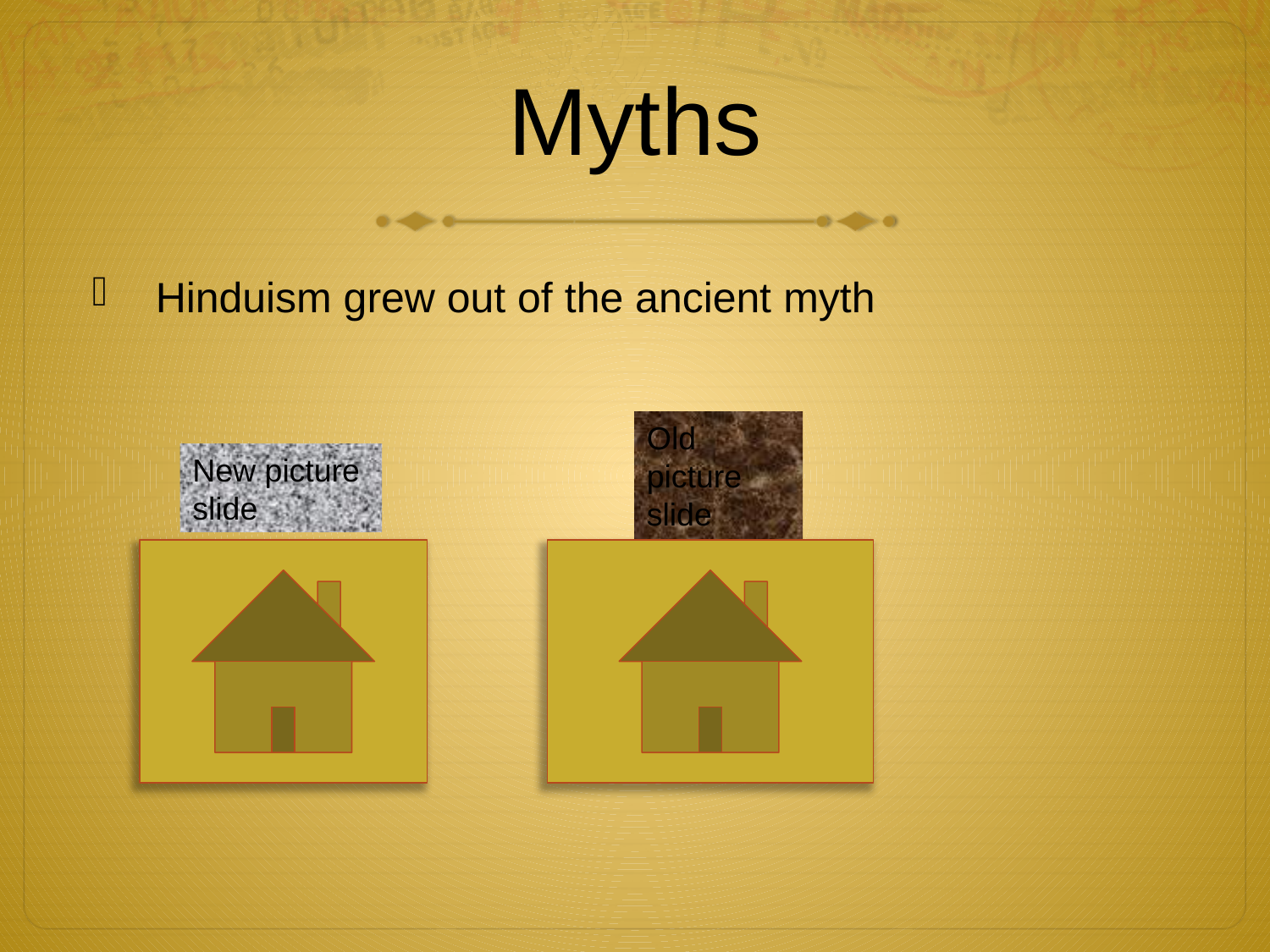

# Myths
Hinduism grew out of the ancient myth
Old picture slide
New picture slide